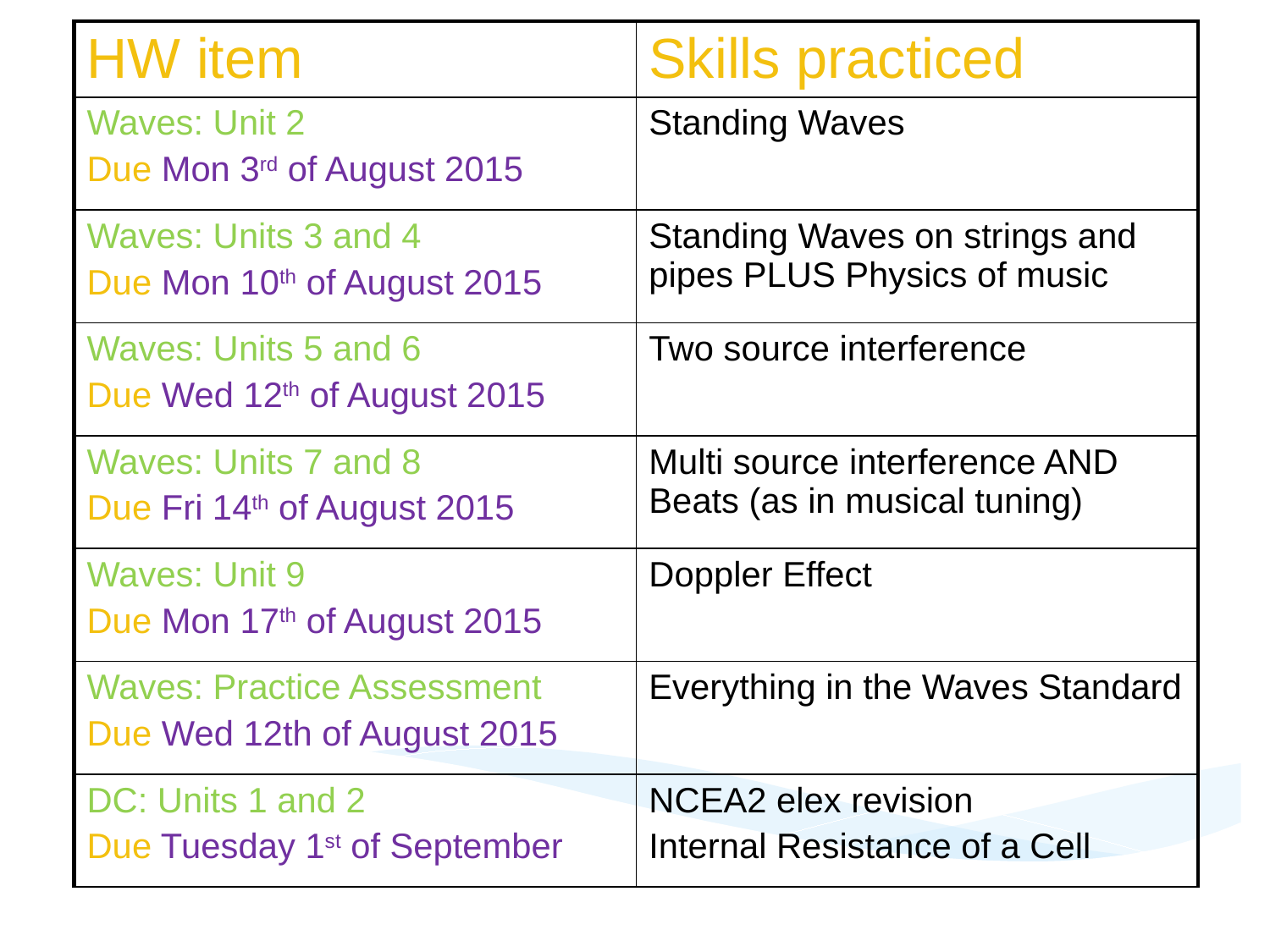

| HW item | Skills practiced |
| --- | --- |
| Waves: Unit 2 Due Mon 3rd of August 2015 | Standing Waves |
| Waves: Units 3 and 4 Due Mon 10th of August 2015 | Standing Waves on strings and pipes PLUS Physics of music |
| Waves: Units 5 and 6 Due Wed 12th of August 2015 | Two source interference |
| Waves: Units 7 and 8 Due Fri 14th of August 2015 | Multi source interference AND Beats (as in musical tuning) |
| Waves: Unit 9 Due Mon 17th of August 2015 | Doppler Effect |
| Waves: Practice Assessment Due Wed 12th of August 2015 | Everything in the Waves Standard |
| DC: Units 1 and 2 Due Tuesday 1st of September | NCEA2 elex revision Internal Resistance of a Cell |